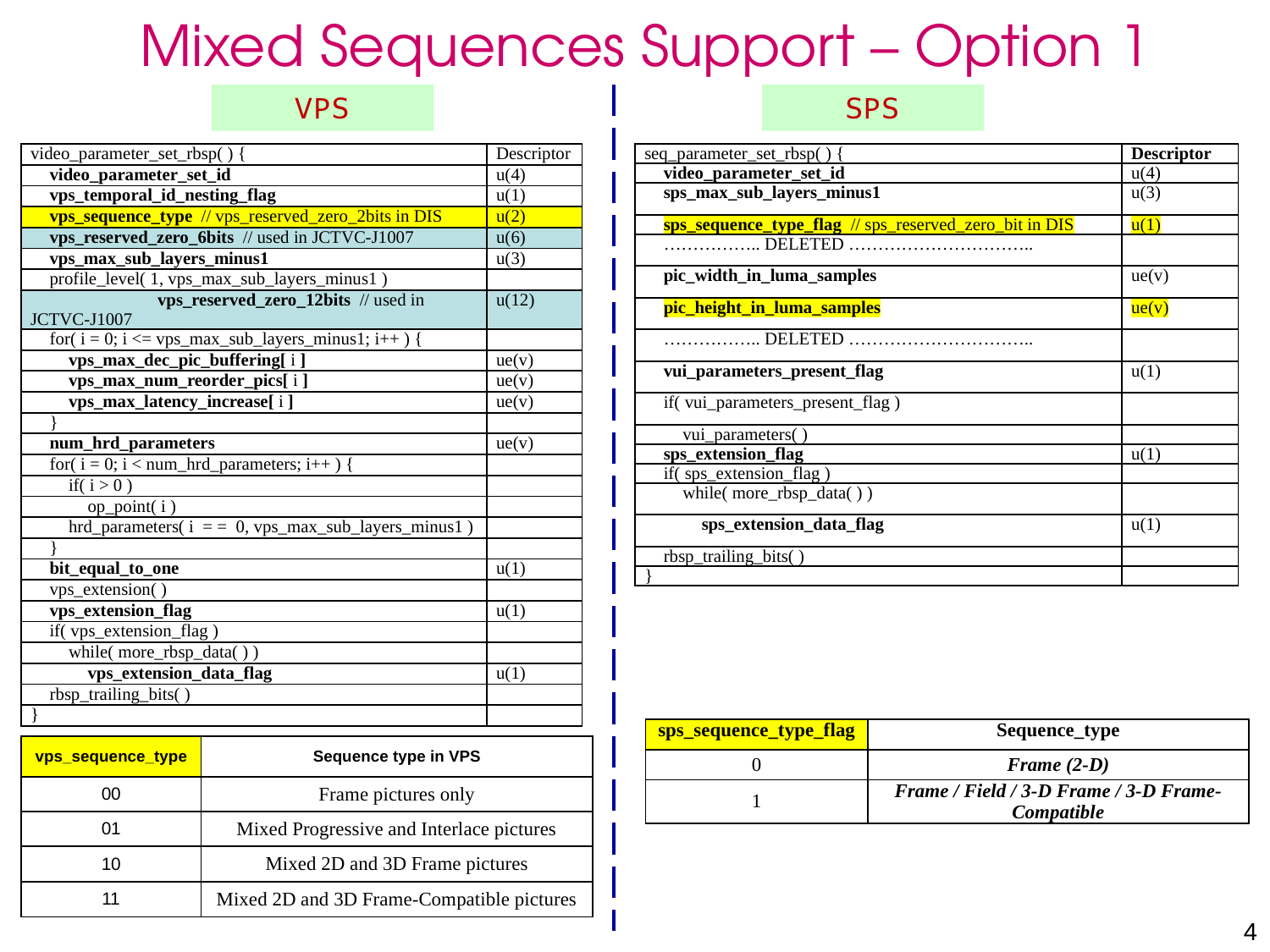

# Mixed Sequences Support – Option 1
VPS
SPS
| video\_parameter\_set\_rbsp( ) { | Descriptor |
| --- | --- |
| video\_parameter\_set\_id | u(4) |
| vps\_temporal\_id\_nesting\_flag | u(1) |
| vps\_sequence\_type // vps\_reserved\_zero\_2bits in DIS | u(2) |
| vps\_reserved\_zero\_6bits // used in JCTVC-J1007 | u(6) |
| vps\_max\_sub\_layers\_minus1 | u(3) |
| profile\_level( 1, vps\_max\_sub\_layers\_minus1 ) |  |
| vps\_reserved\_zero\_12bits // used in JCTVC-J1007 | u(12) |
| for( i = 0; i <= vps\_max\_sub\_layers\_minus1; i++ ) { |  |
| vps\_max\_dec\_pic\_buffering[ i ] | ue(v) |
| vps\_max\_num\_reorder\_pics[ i ] | ue(v) |
| vps\_max\_latency\_increase[ i ] | ue(v) |
| } |  |
| num\_hrd\_parameters | ue(v) |
| for( i = 0; i < num\_hrd\_parameters; i++ ) { |  |
| if( i > 0 ) |  |
| op\_point( i ) |  |
| hrd\_parameters( i = = 0, vps\_max\_sub\_layers\_minus1 ) |  |
| } |  |
| bit\_equal\_to\_one | u(1) |
| vps\_extension( ) |  |
| vps\_extension\_flag | u(1) |
| if( vps\_extension\_flag ) |  |
| while( more\_rbsp\_data( ) ) |  |
| vps\_extension\_data\_flag | u(1) |
| rbsp\_trailing\_bits( ) |  |
| } |  |
| seq\_parameter\_set\_rbsp( ) { | Descriptor |
| --- | --- |
| video\_parameter\_set\_id | u(4) |
| sps\_max\_sub\_layers\_minus1 | u(3) |
| sps\_sequence\_type\_flag // sps\_reserved\_zero\_bit in DIS | u(1) |
| …………….. DELETED ………………………….. |  |
| pic\_width\_in\_luma\_samples | ue(v) |
| pic\_height\_in\_luma\_samples | ue(v) |
| …………….. DELETED ………………………….. |  |
| vui\_parameters\_present\_flag | u(1) |
| if( vui\_parameters\_present\_flag ) |  |
| vui\_parameters( ) |  |
| sps\_extension\_flag | u(1) |
| if( sps\_extension\_flag ) |  |
| while( more\_rbsp\_data( ) ) |  |
| sps\_extension\_data\_flag | u(1) |
| rbsp\_trailing\_bits( ) |  |
| } |  |
| sps\_sequence\_type\_flag | Sequence\_type |
| --- | --- |
| 0 | Frame (2-D) |
| 1 | Frame / Field / 3-D Frame / 3-D Frame-Compatible |
| vps\_sequence\_type | Sequence type in VPS |
| --- | --- |
| 00 | Frame pictures only |
| 01 | Mixed Progressive and Interlace pictures |
| 10 | Mixed 2D and 3D Frame pictures |
| 11 | Mixed 2D and 3D Frame-Compatible pictures |
4